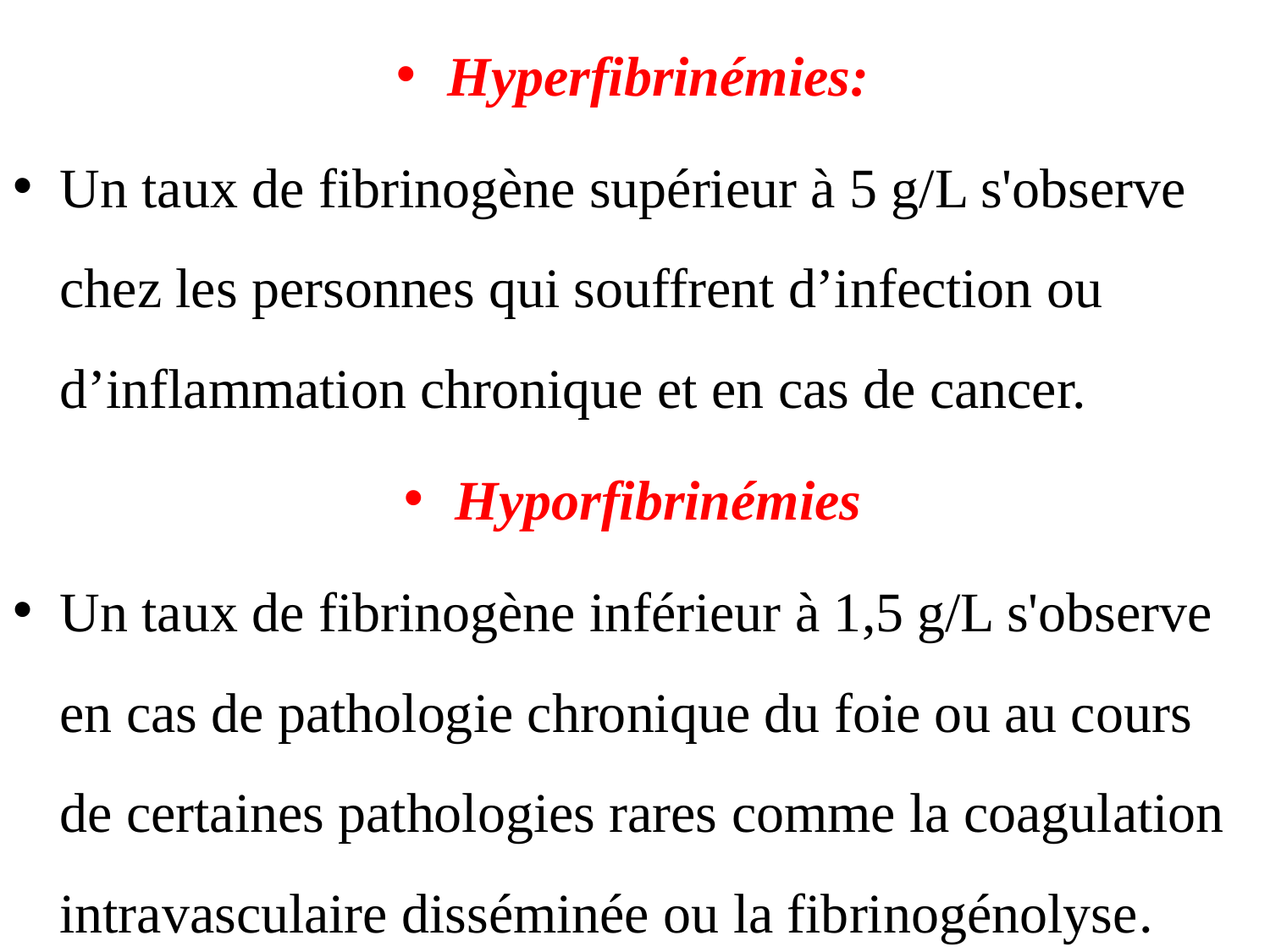

Hyperfibrinémies:
Un taux de fibrinogène supérieur à 5 g/L s'observe chez les personnes qui souffrent d’infection ou d’inflammation chronique et en cas de cancer.
Hyporfibrinémies
Un taux de fibrinogène inférieur à 1,5 g/L s'observe en cas de pathologie chronique du foie ou au cours de certaines pathologies rares comme la coagulation intravasculaire disséminée ou la fibrinogénolyse.